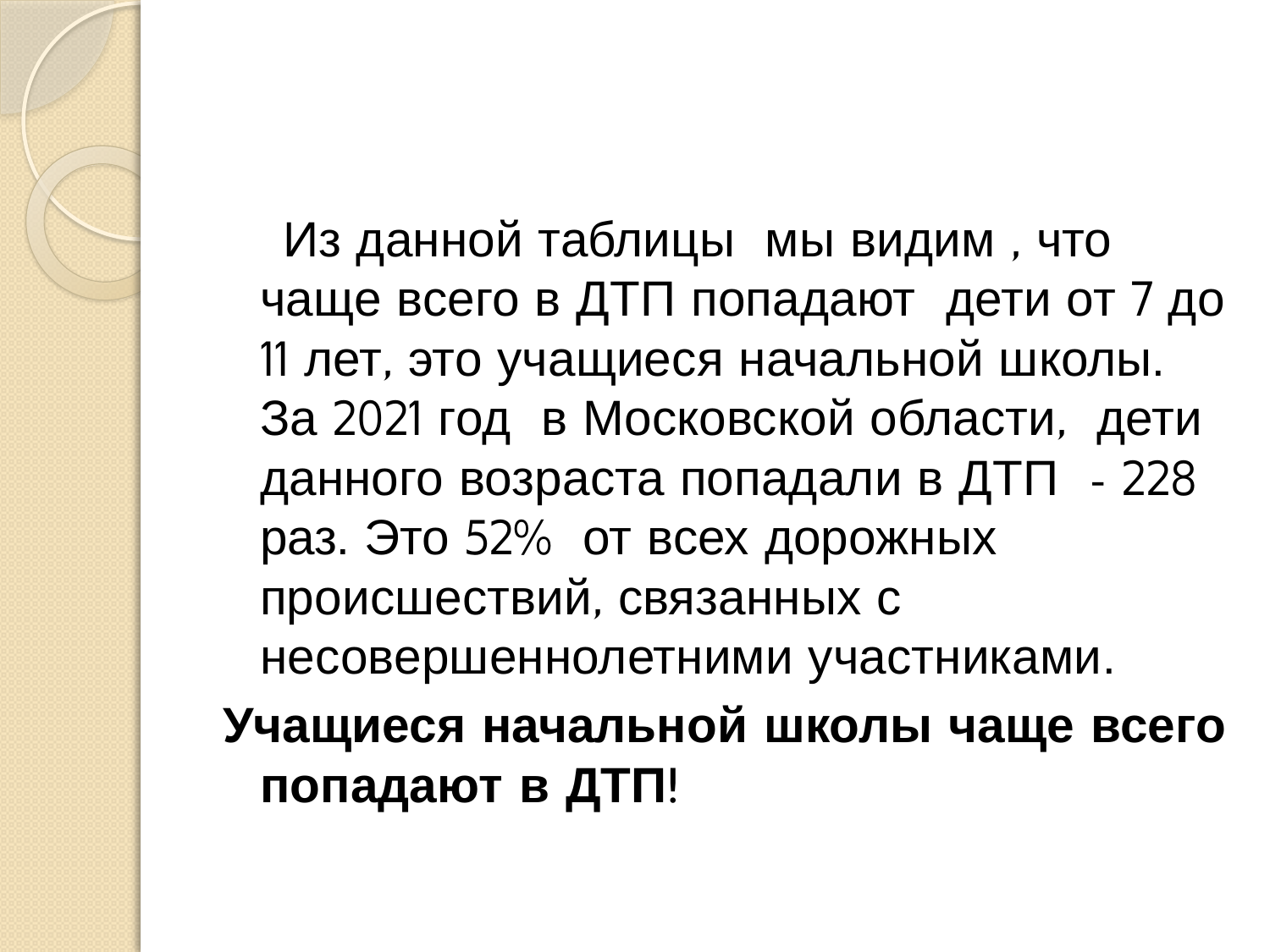

#
    Из данной таблицы  мы видим , что чаще всего в ДТП попадают  дети от 7 до 11 лет, это учащиеся начальной школы. За 2021 год  в Московской области,  дети данного возраста попадали в ДТП  - 228  раз. Это 52%  от всех дорожных происшествий, связанных с несовершеннолетними участниками.
Учащиеся начальной школы чаще всего попадают в ДТП!